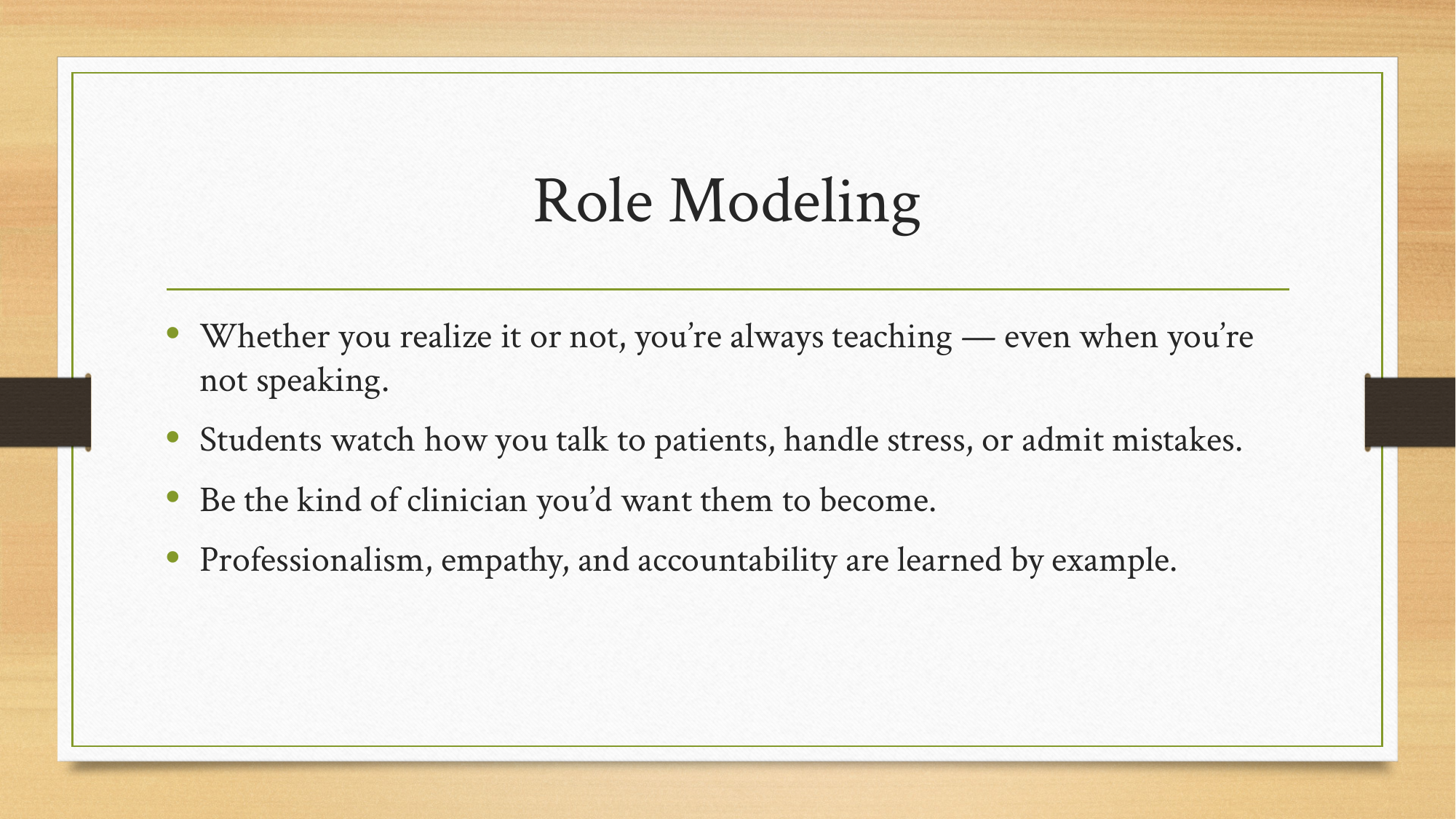

# Role Modeling
Whether you realize it or not, you’re always teaching — even when you’re not speaking.
Students watch how you talk to patients, handle stress, or admit mistakes.
Be the kind of clinician you’d want them to become.
Professionalism, empathy, and accountability are learned by example.